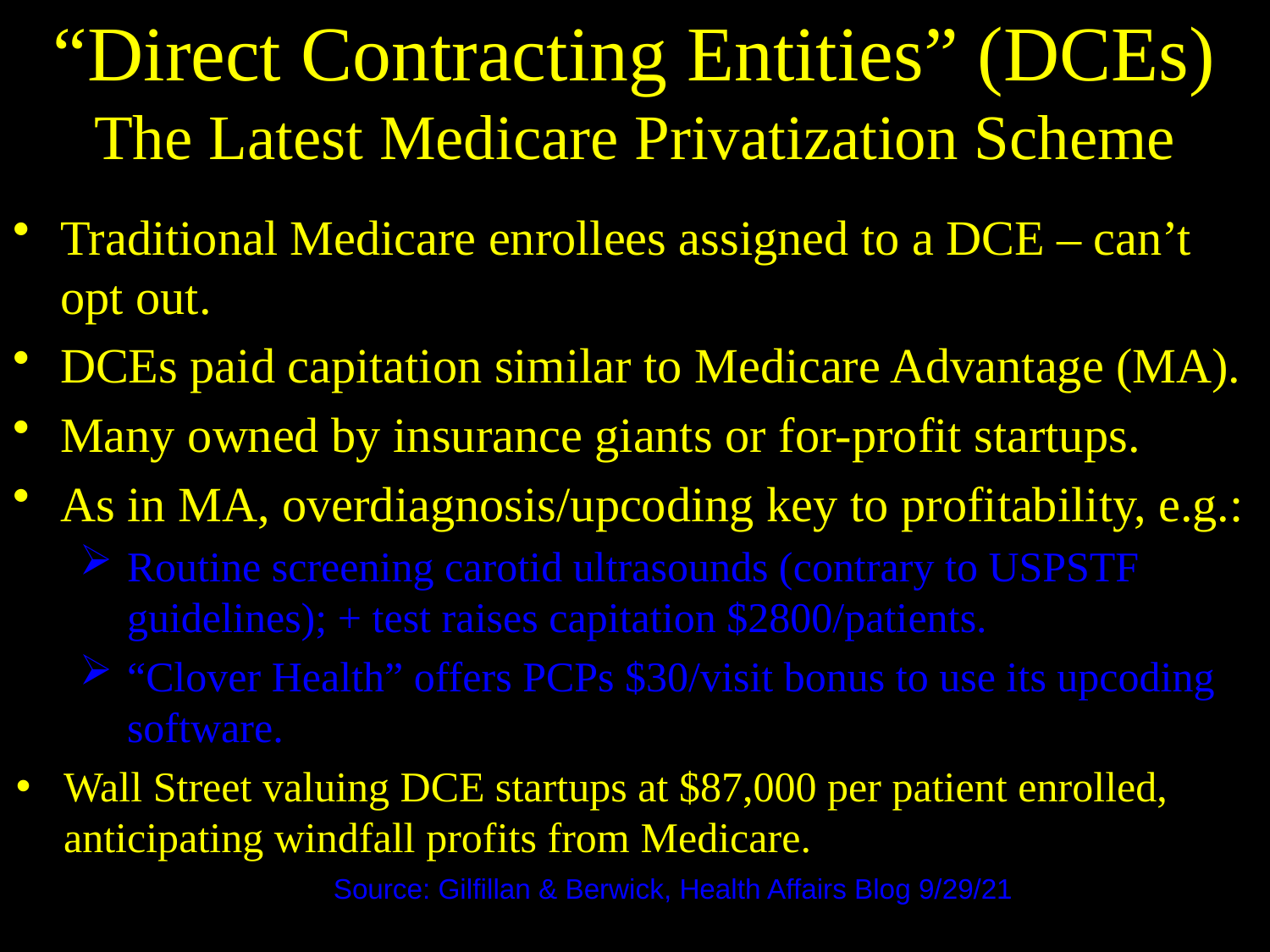

“Direct Contracting Entities” (DCEs)
The Latest Medicare Privatization Scheme
Traditional Medicare enrollees assigned to a DCE – can’t opt out.
DCEs paid capitation similar to Medicare Advantage (MA).
Many owned by insurance giants or for-profit startups.
As in MA, overdiagnosis/upcoding key to profitability, e.g.:
Routine screening carotid ultrasounds (contrary to USPSTF guidelines); + test raises capitation $2800/patients.
“Clover Health” offers PCPs $30/visit bonus to use its upcoding software.
Wall Street valuing DCE startups at $87,000 per patient enrolled, anticipating windfall profits from Medicare.
		Source: Gilfillan & Berwick, Health Affairs Blog 9/29/21